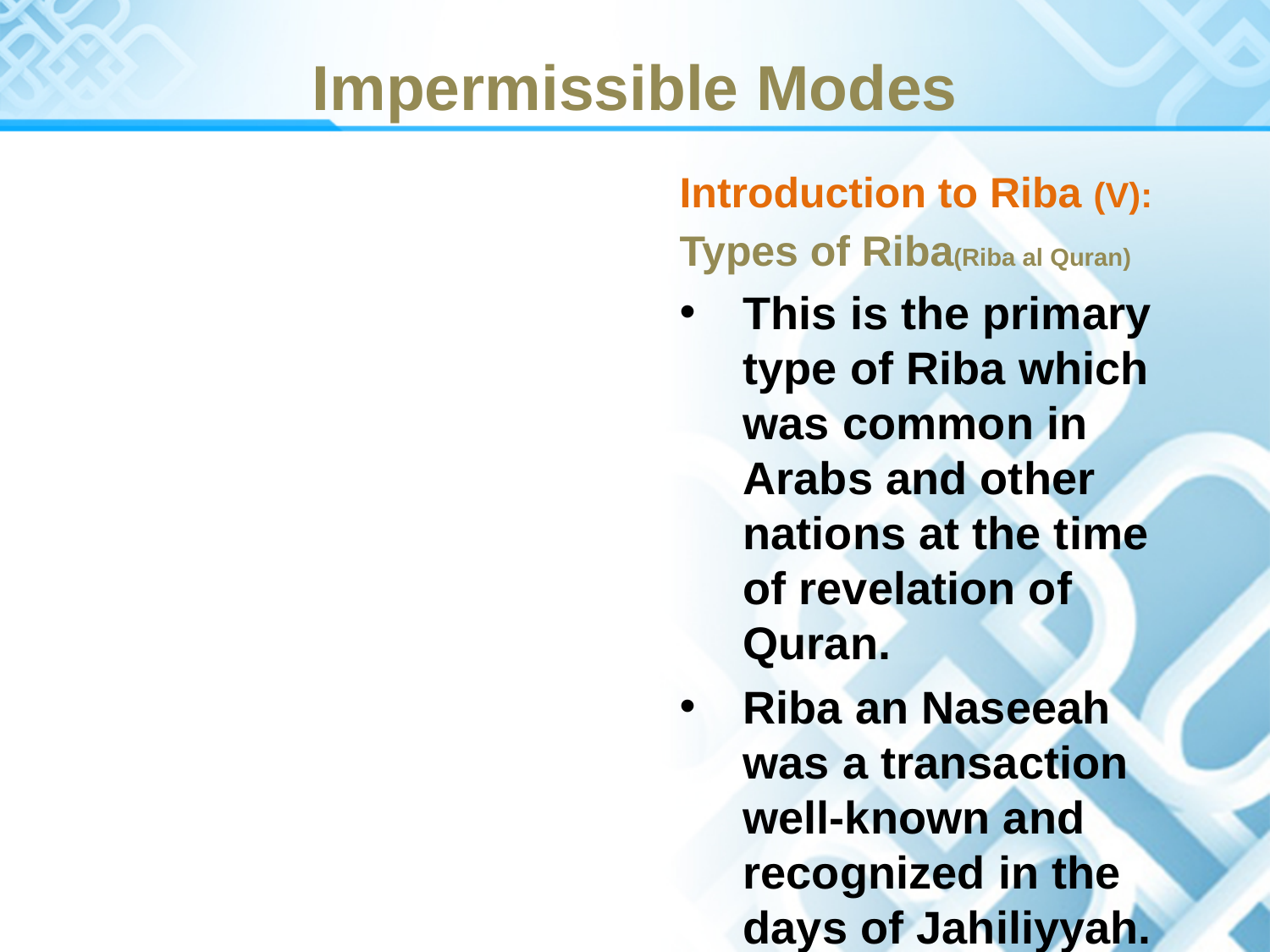

Impermissible Modes
Introduction to Riba (V):
Types of Riba(Riba al Quran)
This is the primary type of Riba which was common in Arabs and other nations at the time of revelation of Quran.
Riba an Naseeah was a transaction well-known and recognized in the days of Jahiliyyah.